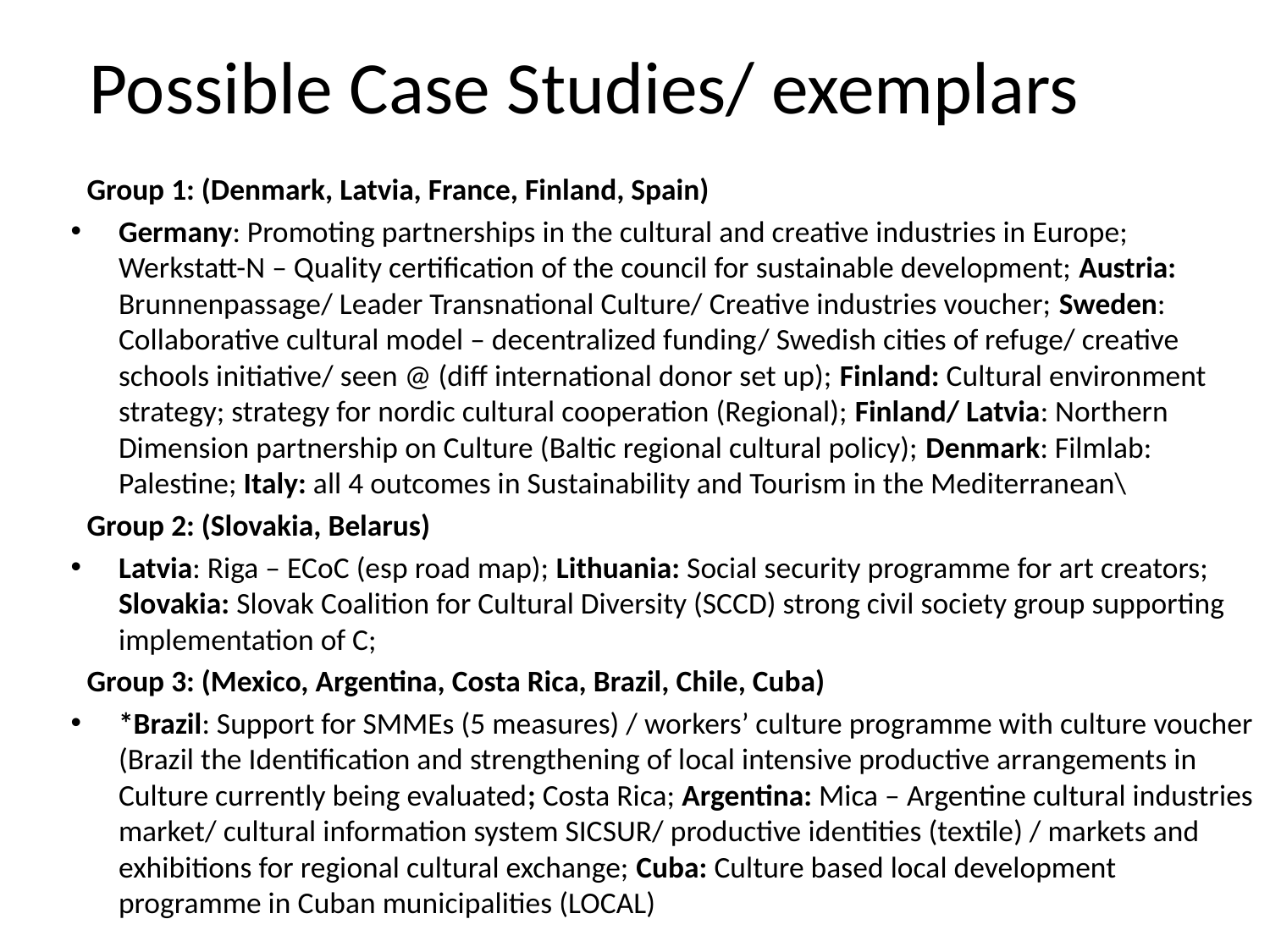

# Possible Case Studies/ exemplars
Group 1: (Denmark, Latvia, France, Finland, Spain)
Germany: Promoting partnerships in the cultural and creative industries in Europe; Werkstatt-N – Quality certification of the council for sustainable development; Austria: Brunnenpassage/ Leader Transnational Culture/ Creative industries voucher; Sweden: Collaborative cultural model – decentralized funding/ Swedish cities of refuge/ creative schools initiative/ seen @ (diff international donor set up); Finland: Cultural environment strategy; strategy for nordic cultural cooperation (Regional); Finland/ Latvia: Northern Dimension partnership on Culture (Baltic regional cultural policy); Denmark: Filmlab: Palestine; Italy: all 4 outcomes in Sustainability and Tourism in the Mediterranean\
Group 2: (Slovakia, Belarus)
Latvia: Riga – ECoC (esp road map); Lithuania: Social security programme for art creators; Slovakia: Slovak Coalition for Cultural Diversity (SCCD) strong civil society group supporting implementation of C;
Group 3: (Mexico, Argentina, Costa Rica, Brazil, Chile, Cuba)
*Brazil: Support for SMMEs (5 measures) / workers’ culture programme with culture voucher (Brazil the Identification and strengthening of local intensive productive arrangements in Culture currently being evaluated; Costa Rica; Argentina: Mica – Argentine cultural industries market/ cultural information system SICSUR/ productive identities (textile) / markets and exhibitions for regional cultural exchange; Cuba: Culture based local development programme in Cuban municipalities (LOCAL)